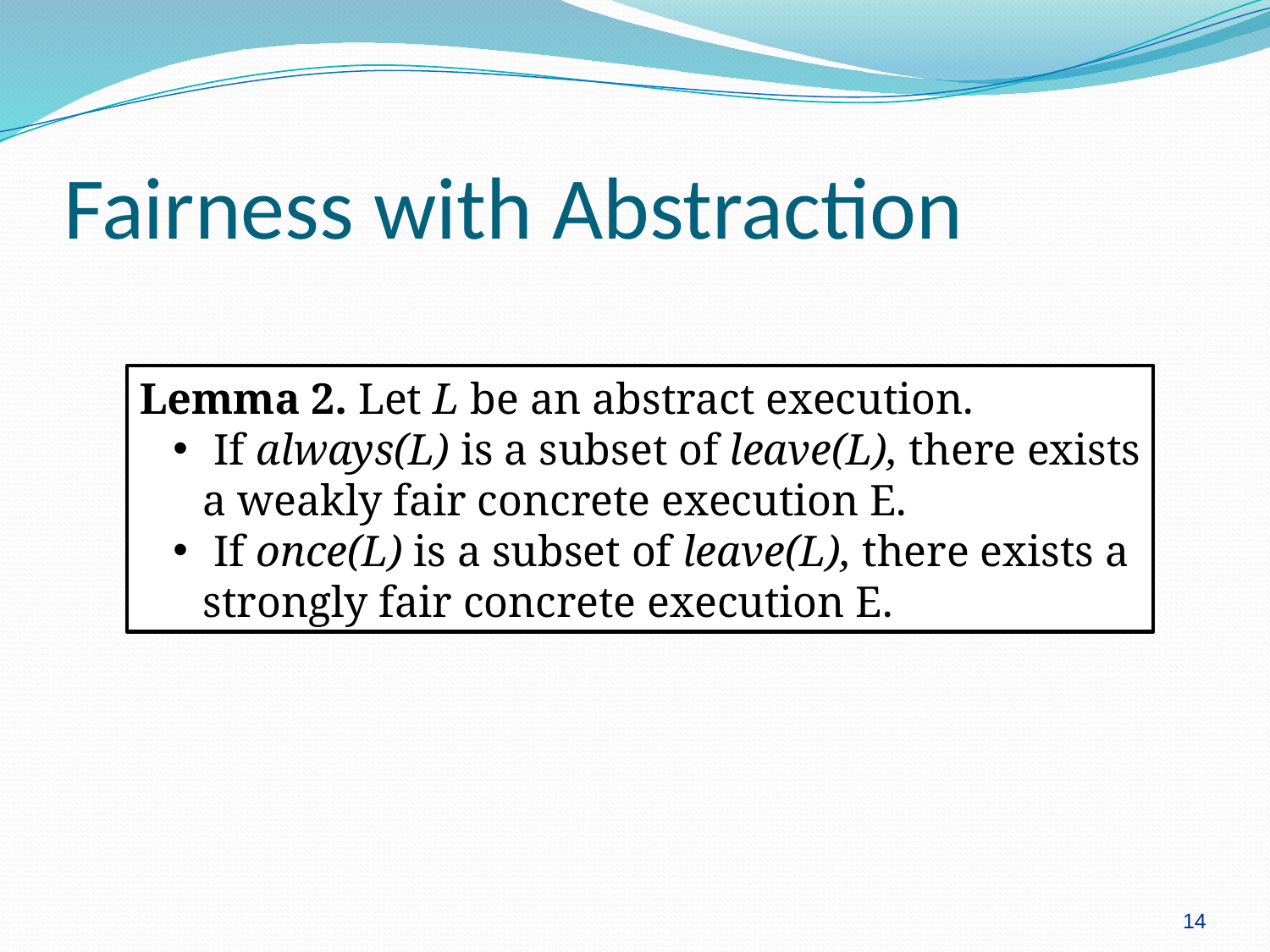

# Fairness with Abstraction
Lemma 2. Let L be an abstract execution.
 If always(L) is a subset of leave(L), there exists a weakly fair concrete execution E.
 If once(L) is a subset of leave(L), there exists a strongly fair concrete execution E.
14